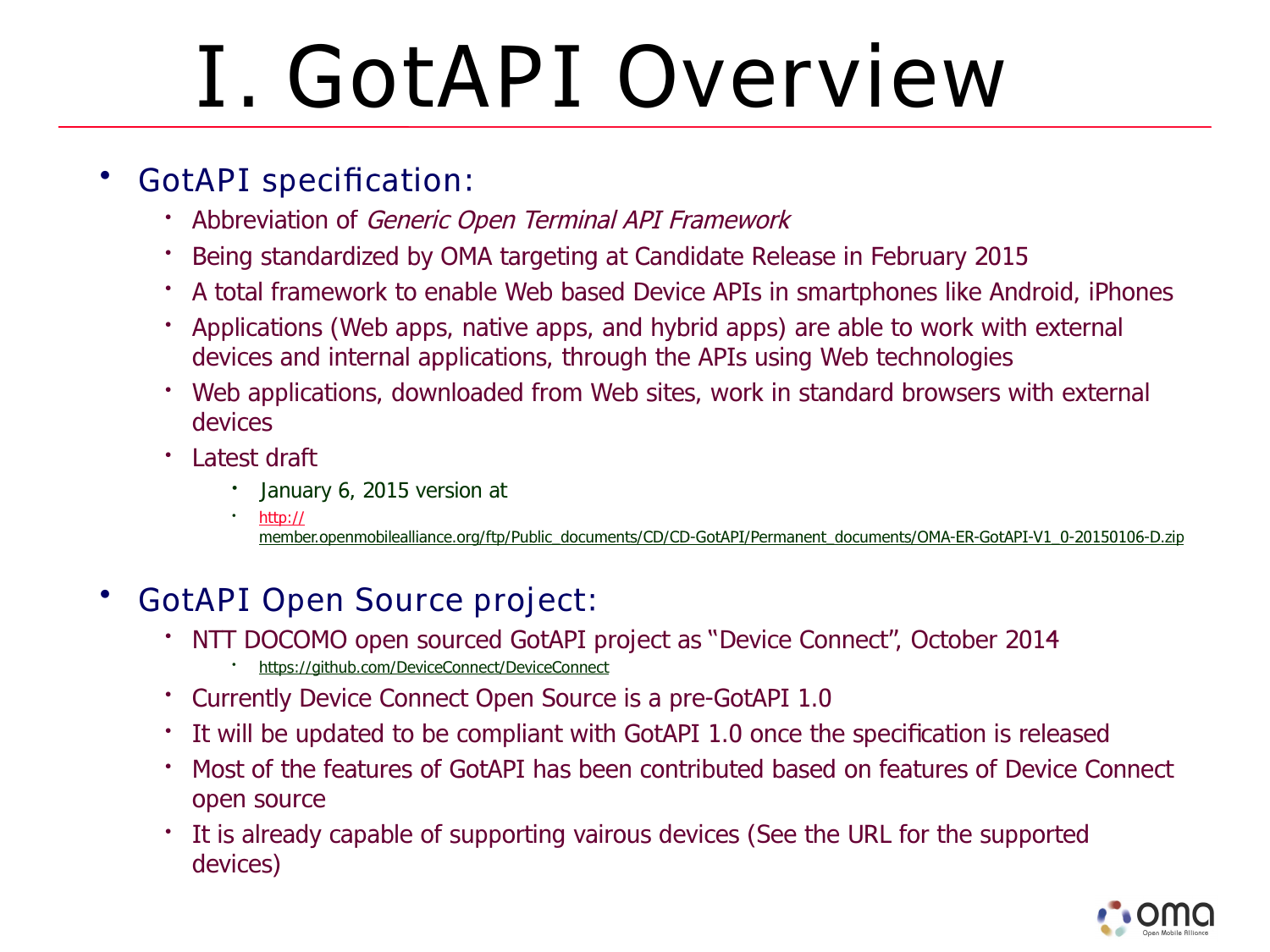

# I. GotAPI Overview
GotAPI specification:
Abbreviation of Generic Open Terminal API Framework
Being standardized by OMA targeting at Candidate Release in February 2015
A total framework to enable Web based Device APIs in smartphones like Android, iPhones
Applications (Web apps, native apps, and hybrid apps) are able to work with external devices and internal applications, through the APIs using Web technologies
Web applications, downloaded from Web sites, work in standard browsers with external devices
Latest draft
January 6, 2015 version at
http://member.openmobilealliance.org/ftp/Public_documents/CD/CD-GotAPI/Permanent_documents/OMA-ER-GotAPI-V1_0-20150106-D.zip
GotAPI Open Source project:
NTT DOCOMO open sourced GotAPI project as “Device Connect”, October 2014
https://github.com/DeviceConnect/DeviceConnect
Currently Device Connect Open Source is a pre-GotAPI 1.0
It will be updated to be compliant with GotAPI 1.0 once the specification is released
Most of the features of GotAPI has been contributed based on features of Device Connect open source
It is already capable of supporting vairous devices (See the URL for the supported devices)